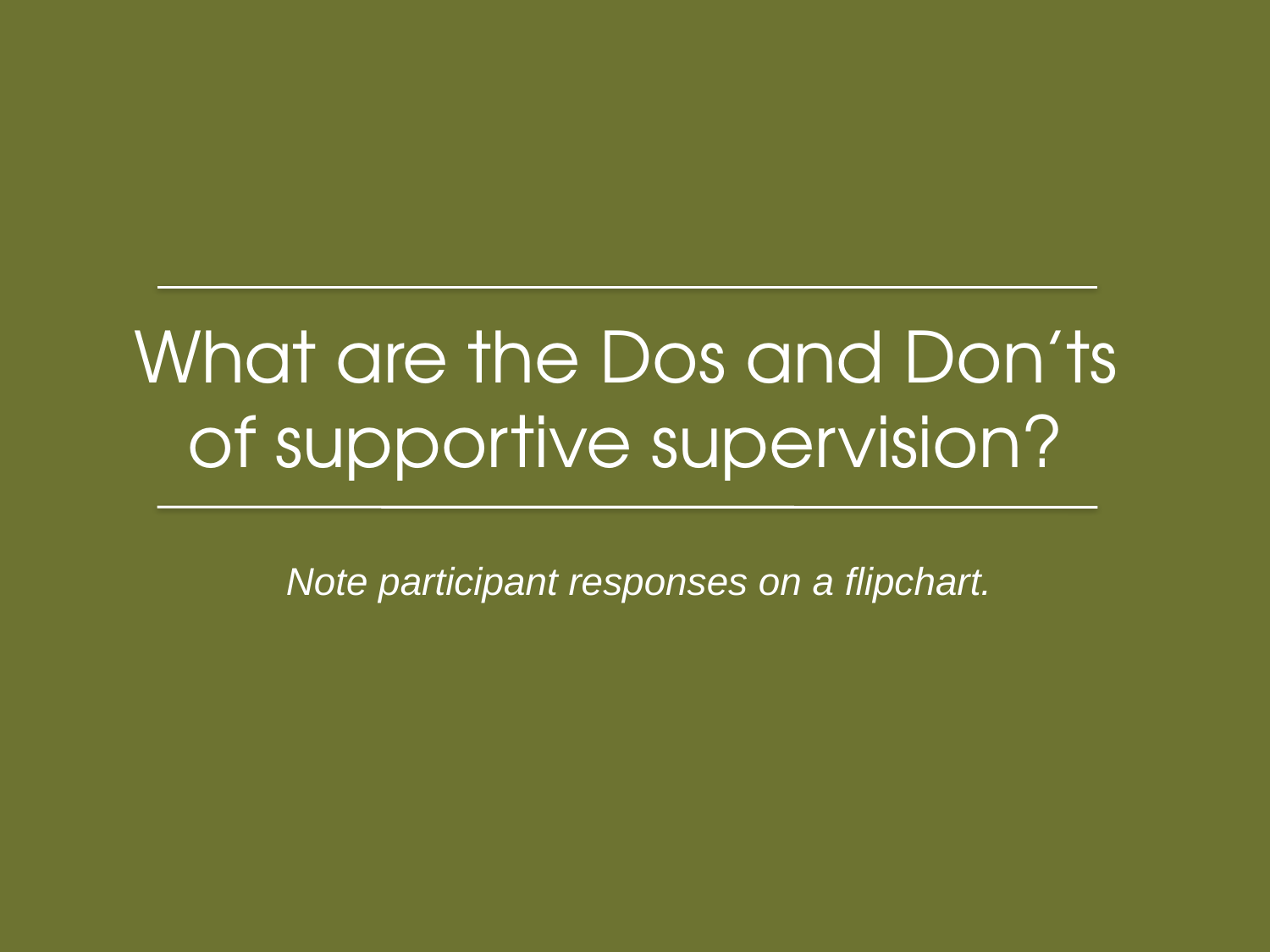

What are the Dos and Don’ts of supportive supervision?
Note participant responses on a flipchart.